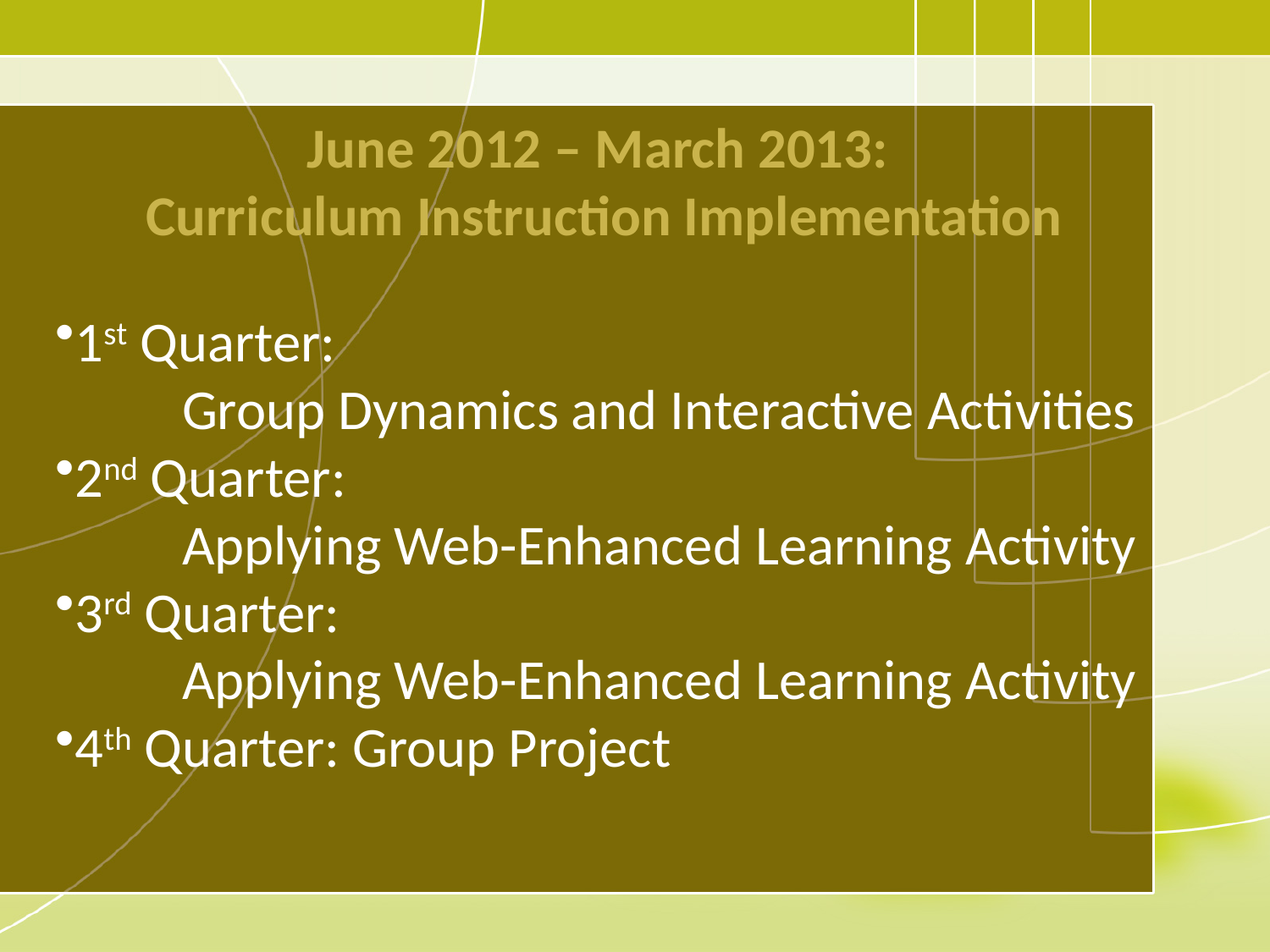

June 2012 – March 2013:
 Curriculum Instruction Implementation
1st Quarter:
	Group Dynamics and Interactive Activities
2nd Quarter:
	Applying Web-Enhanced Learning Activity
3rd Quarter:
	Applying Web-Enhanced Learning Activity
4th Quarter: Group Project